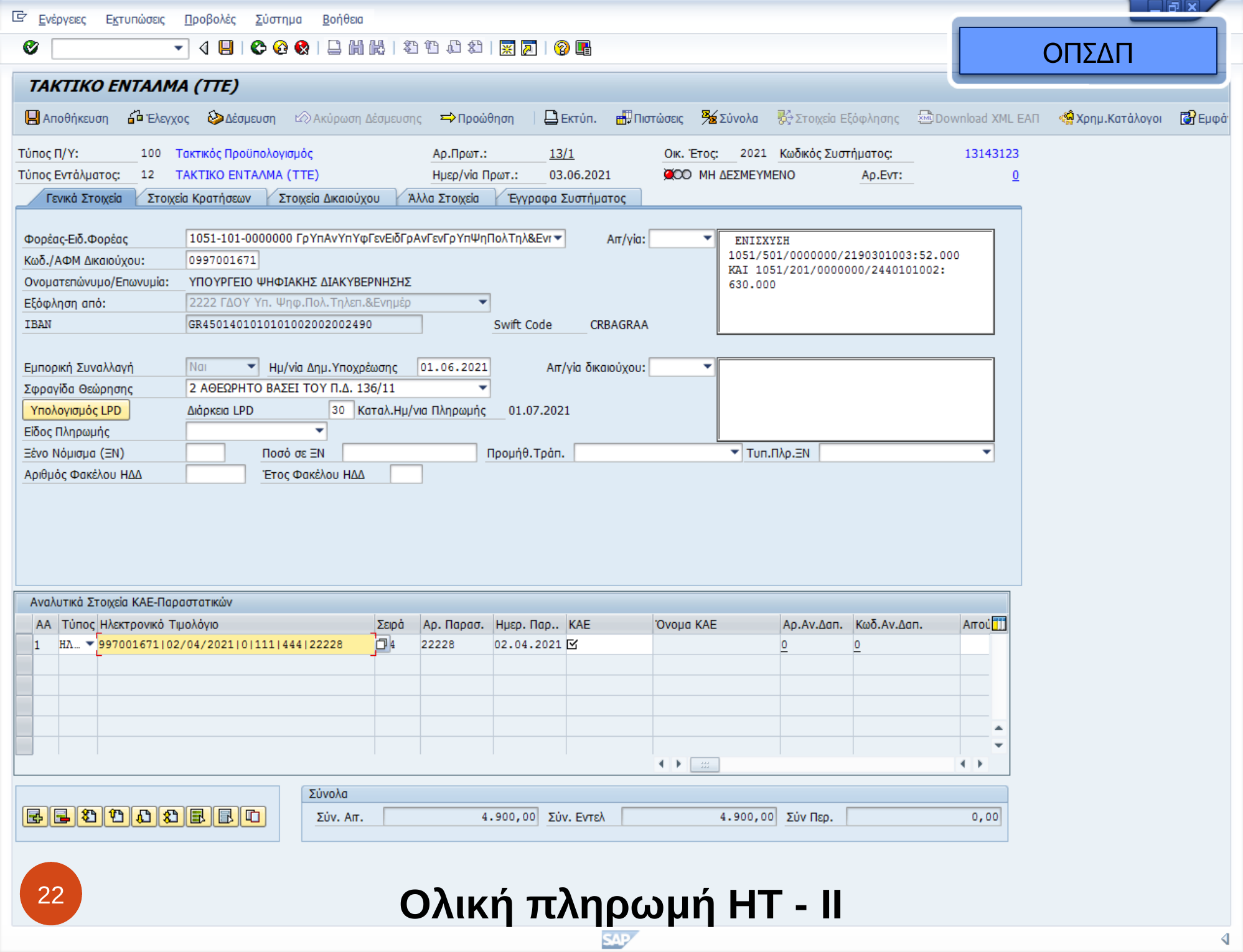

ΟΠΣΔΠ
22
Ολική πληρωμή ΗΤ - II